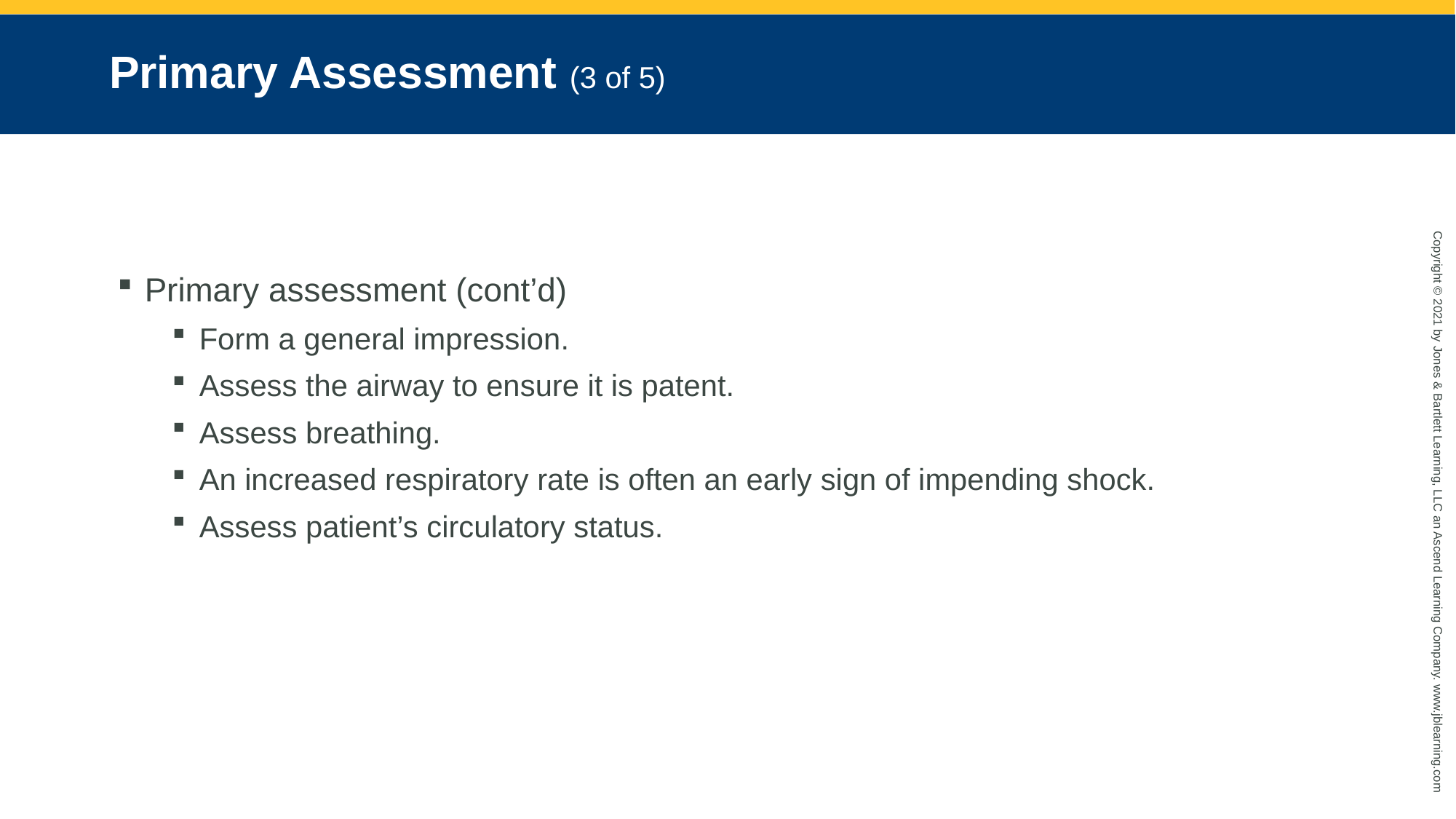

# Primary Assessment (3 of 5)
Primary assessment (cont’d)
Form a general impression.
Assess the airway to ensure it is patent.
Assess breathing.
An increased respiratory rate is often an early sign of impending shock.
Assess patient’s circulatory status.